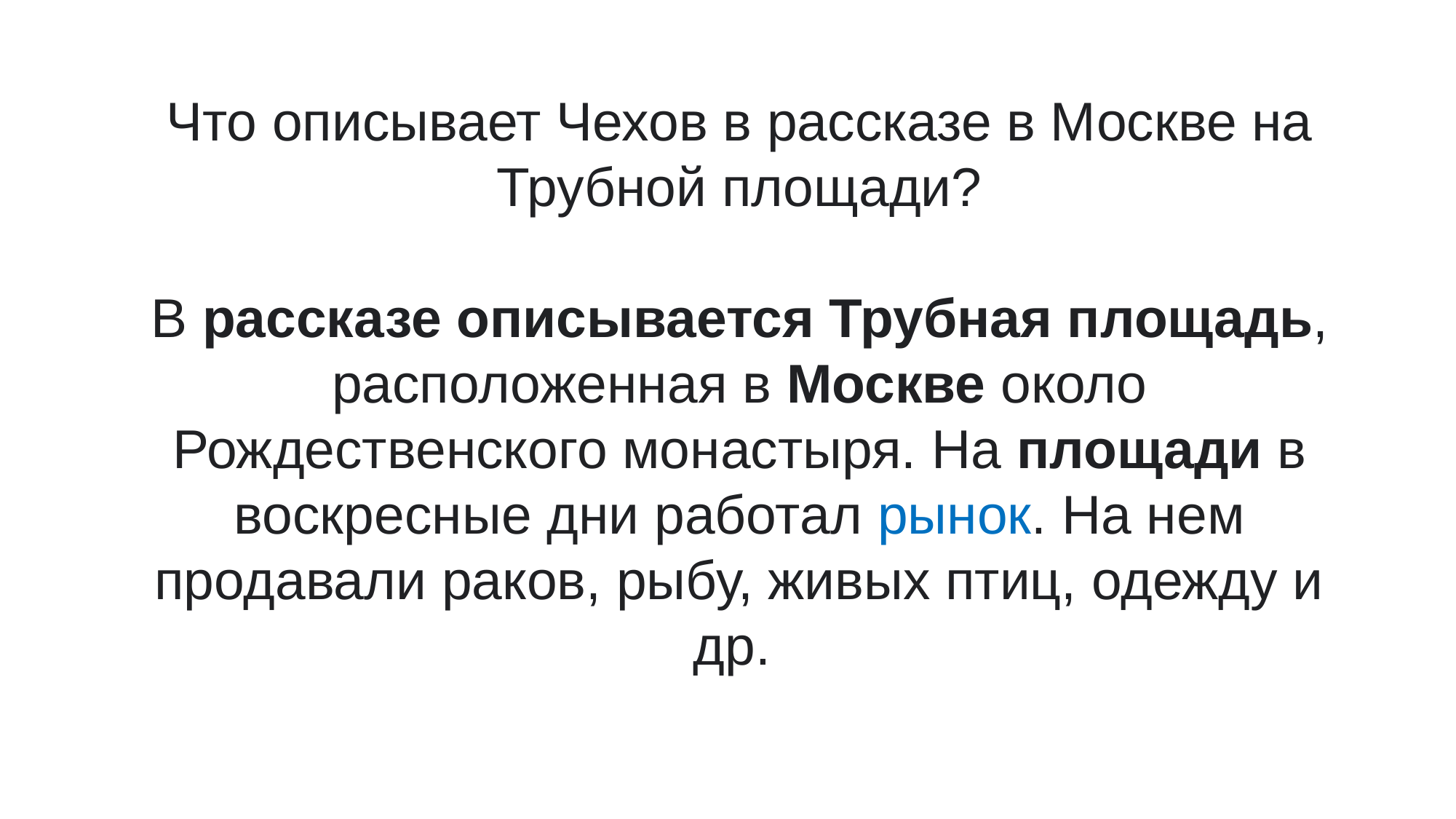

Что описывает Чехов в рассказе в Москве на Трубной площади?

В рассказе описывается Трубная площадь, расположенная в Москве около Рождественского монастыря. На площади в воскресные дни работал рынок. На нем продавали раков, рыбу, живых птиц, одежду и др.